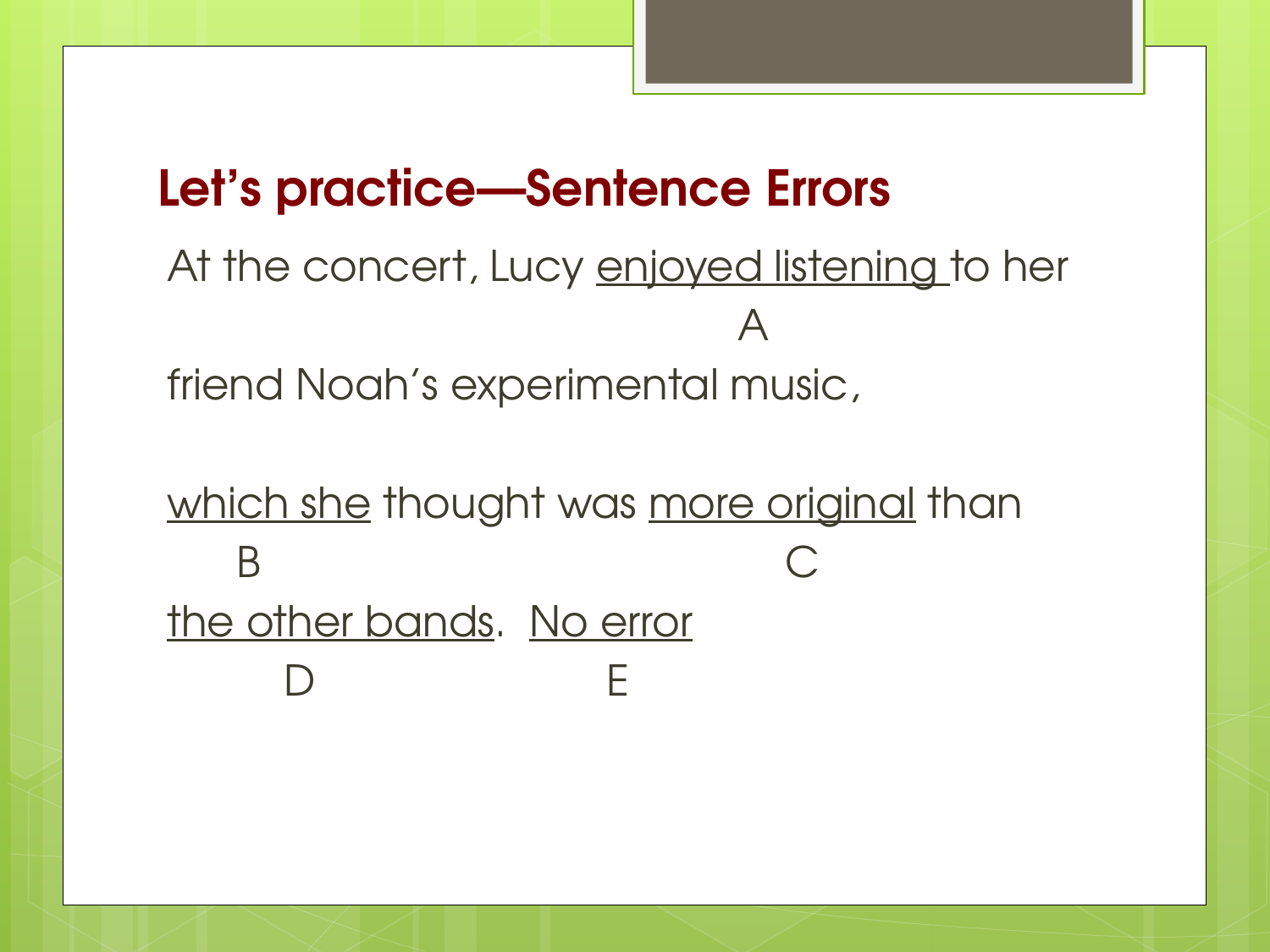

# Let’s practice—Sentence Errors
At the concert, Lucy enjoyed listening to her
                                                 A
friend Noah’s experimental music,

which she thought was more original than
      B                                             C
the other bands.  No error
          D                         E